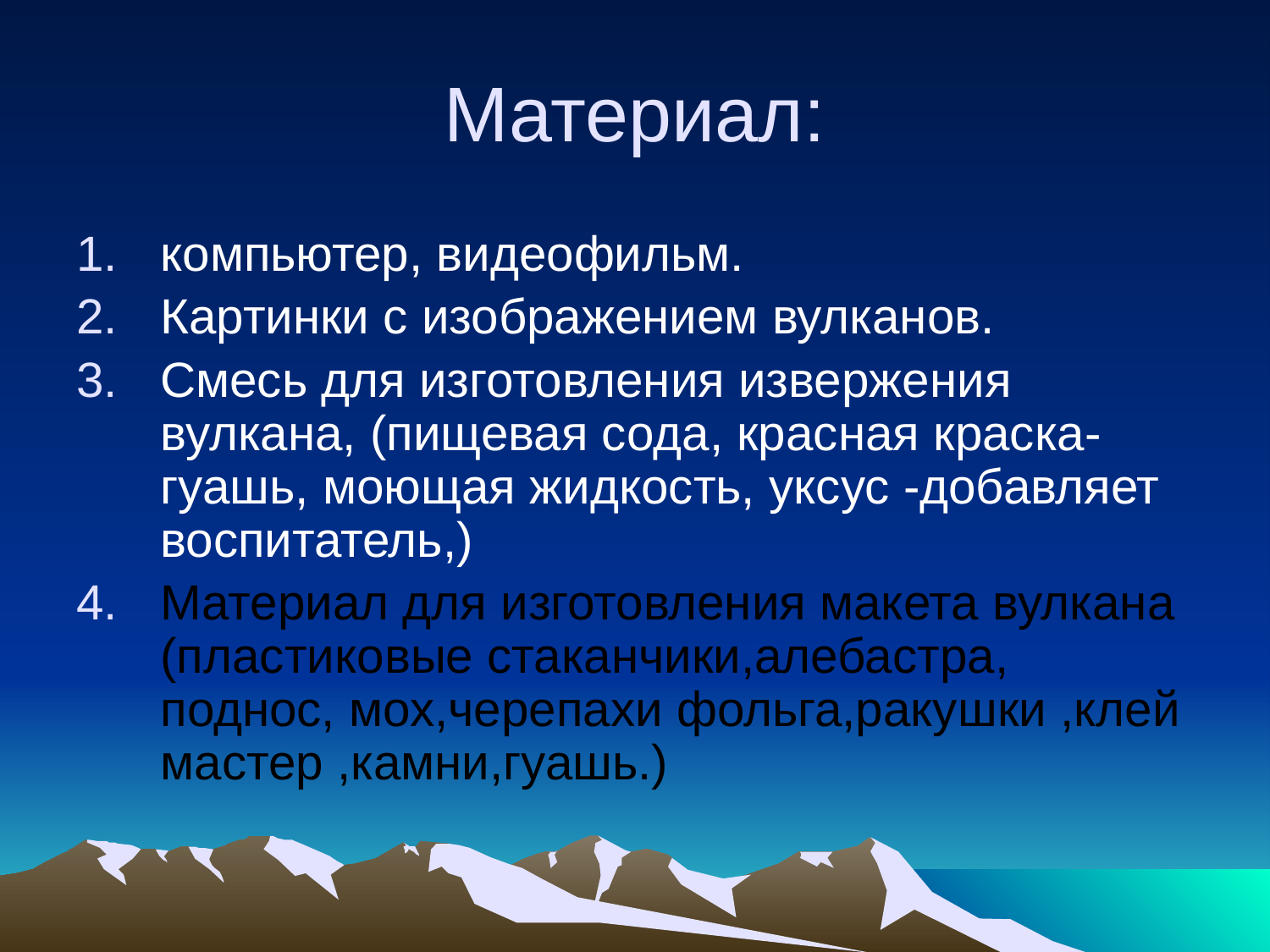

Материал:
компьютер, видеофильм.
Картинки с изображением вулканов.
Смесь для изготовления извержения вулкана, (пищевая сода, красная краска-гуашь, моющая жидкость, уксус -добавляет воспитатель,)
Материал для изготовления макета вулкана (пластиковые стаканчики,алебастра, поднос, мох,черепахи фольга,ракушки ,клей мастер ,камни,гуашь.)